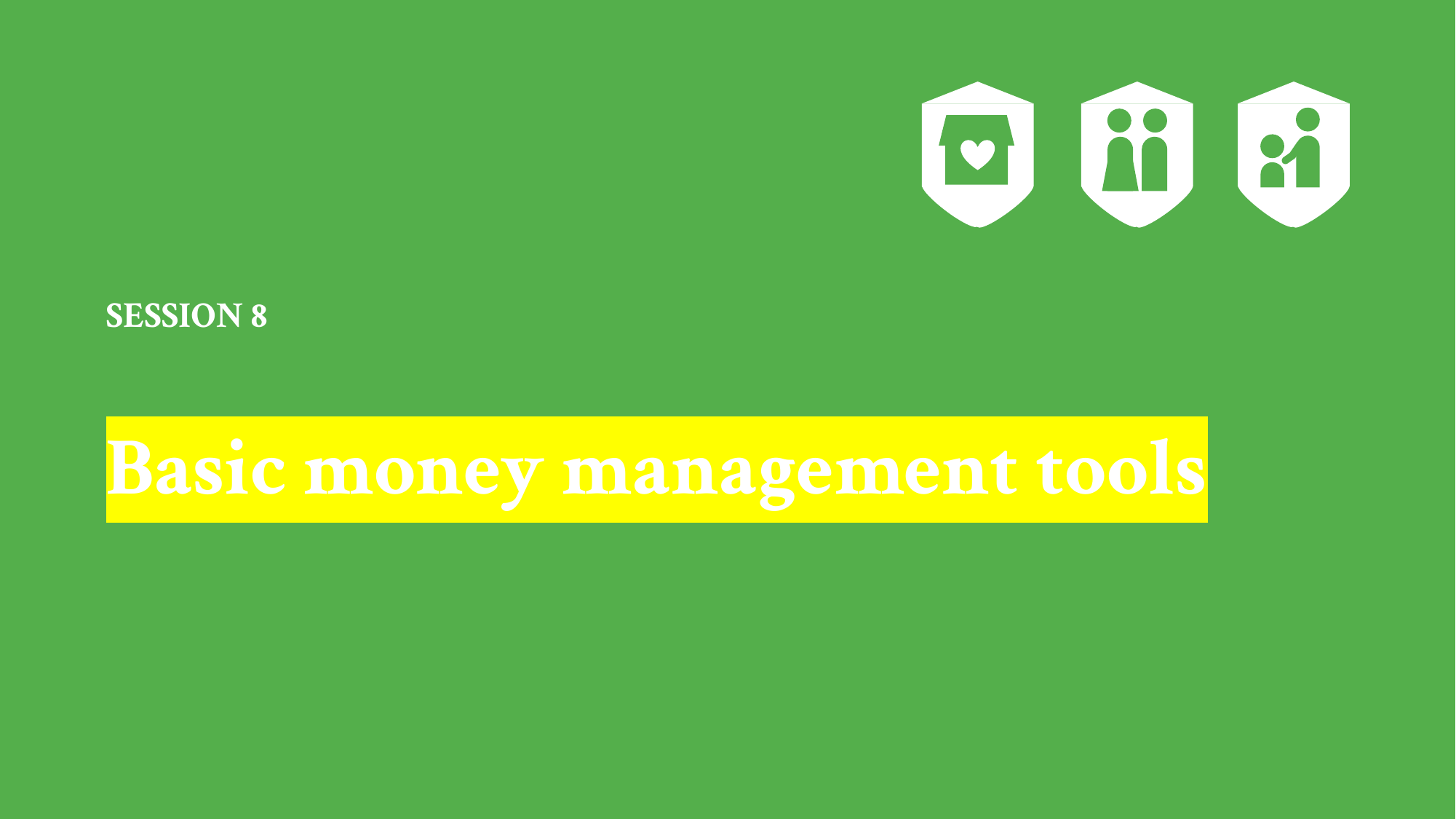

# SESSION 8 Basic money management tools